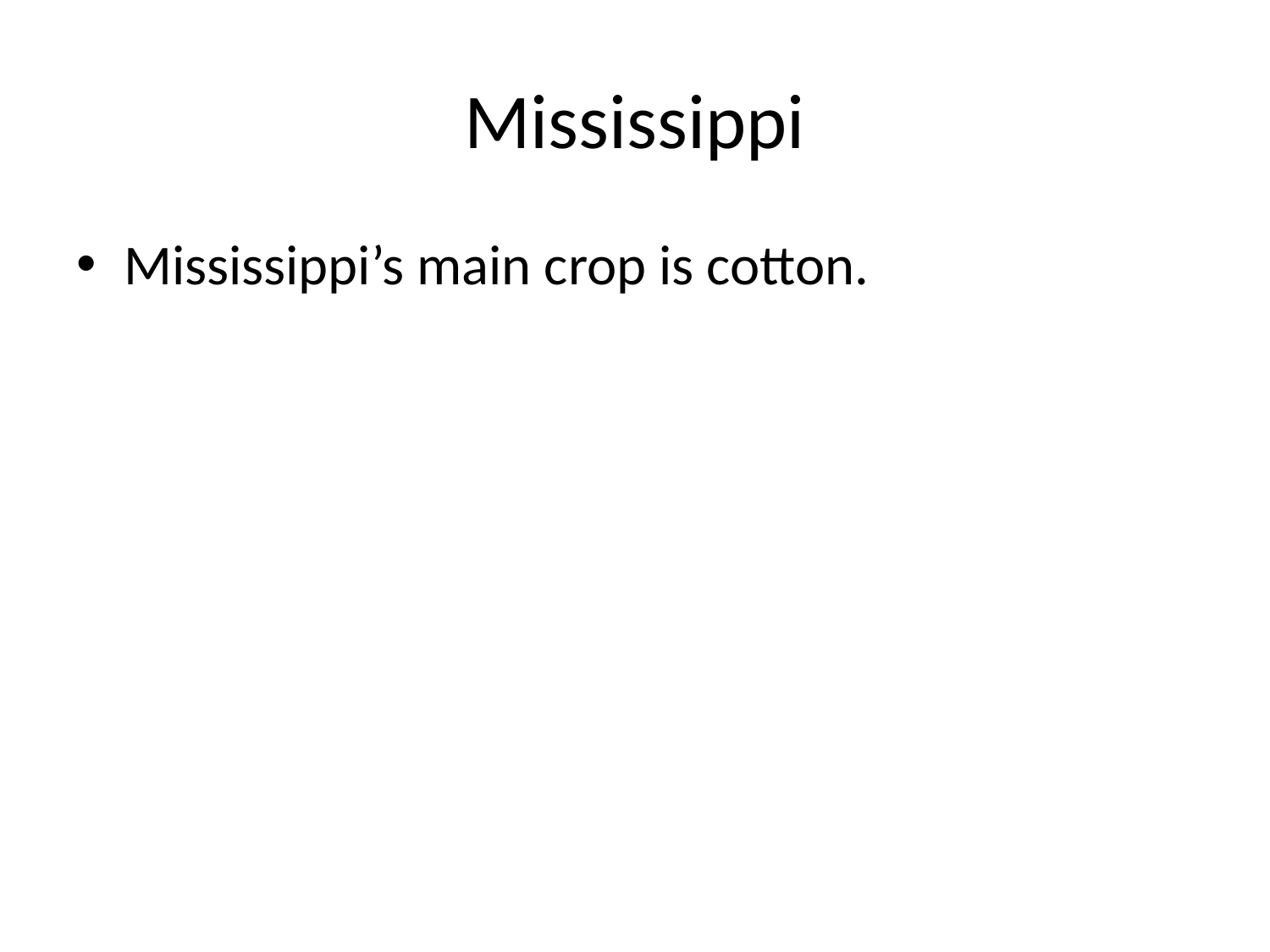

# Mississippi
Mississippi’s main crop is cotton.